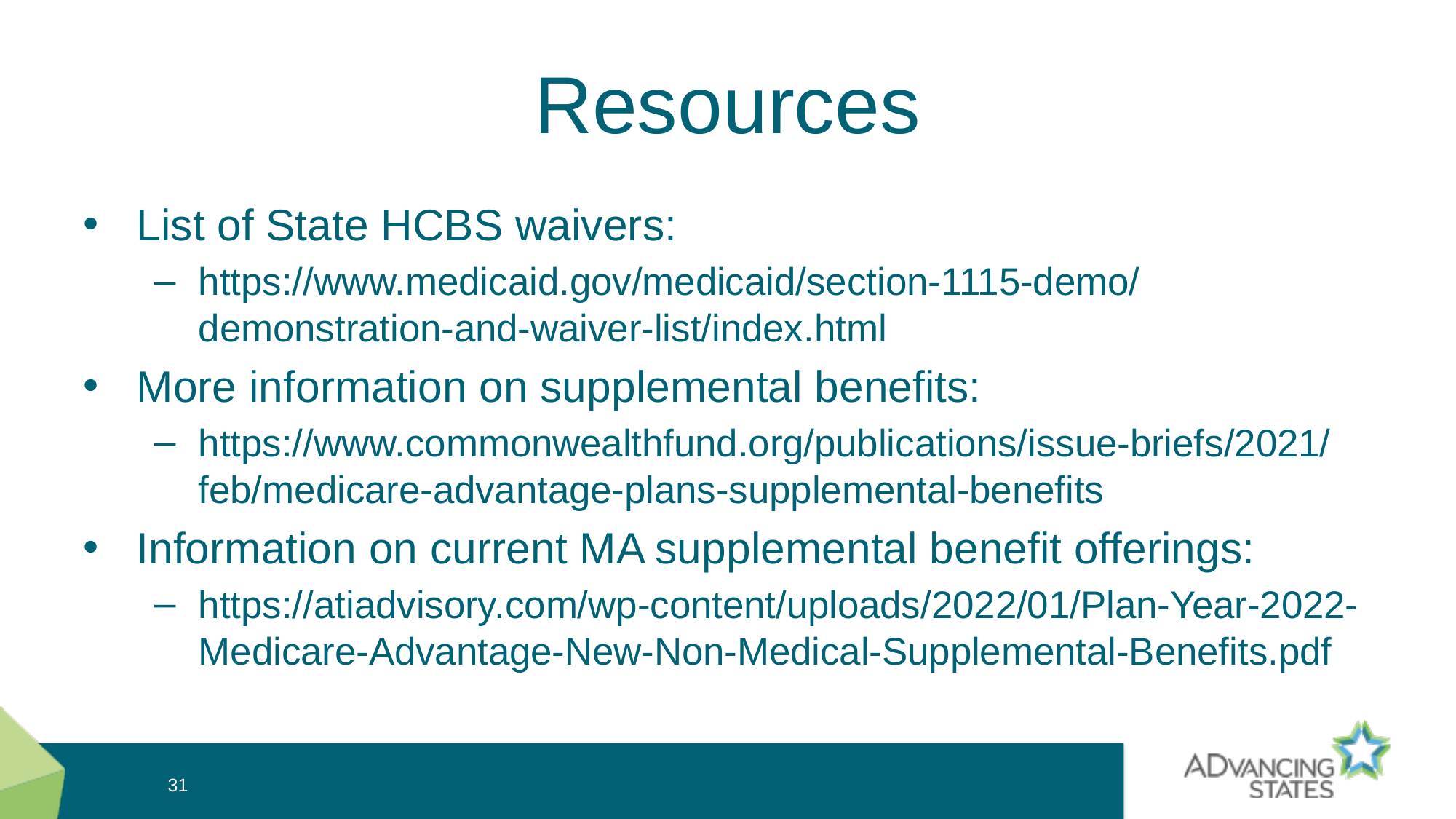

# Resources
List of State HCBS waivers:
https://www.medicaid.gov/medicaid/section-1115-demo/demonstration-and-waiver-list/index.html
More information on supplemental benefits:
https://www.commonwealthfund.org/publications/issue-briefs/2021/feb/medicare-advantage-plans-supplemental-benefits
Information on current MA supplemental benefit offerings:
https://atiadvisory.com/wp-content/uploads/2022/01/Plan-Year-2022-Medicare-Advantage-New-Non-Medical-Supplemental-Benefits.pdf
31